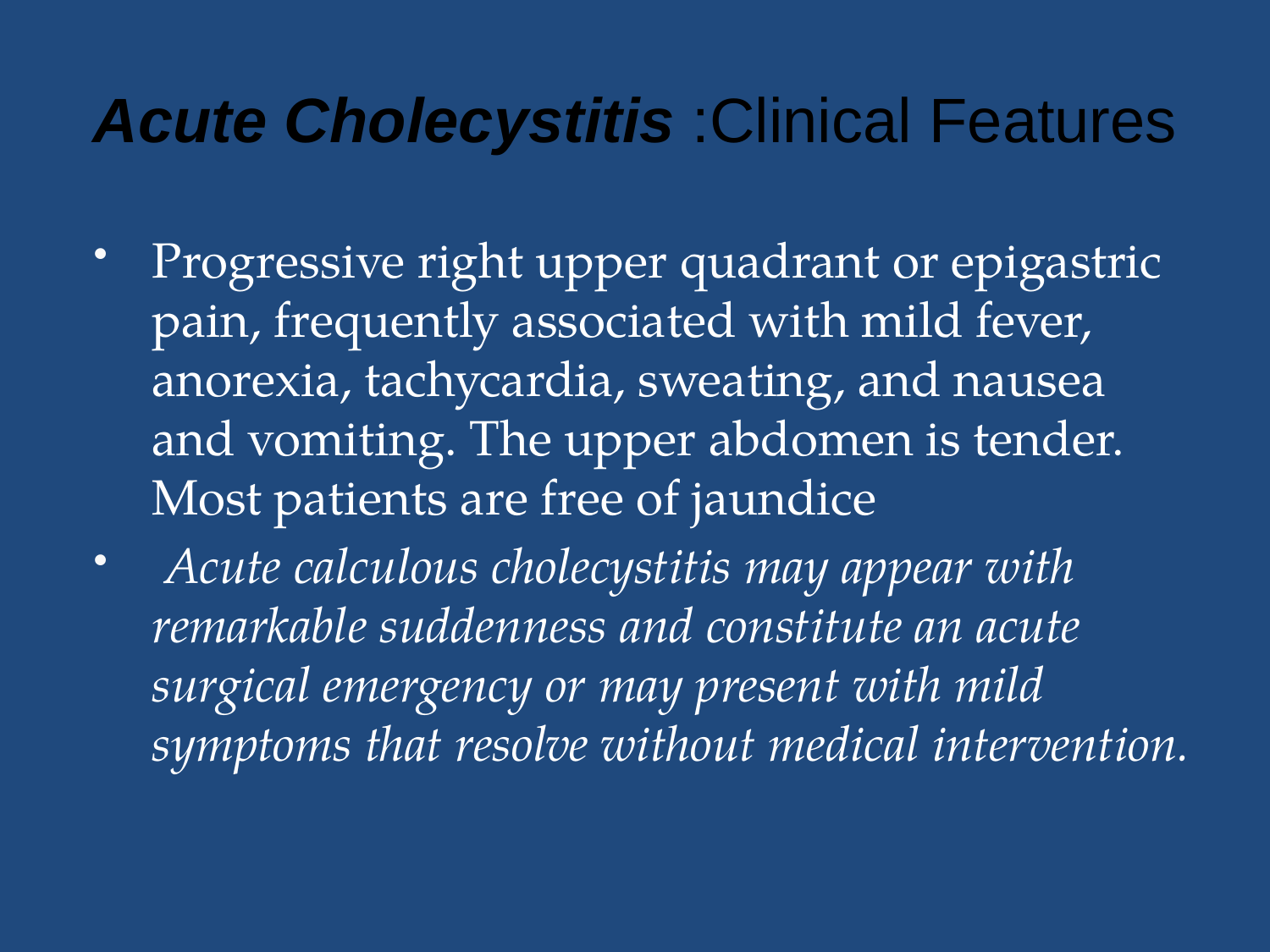

# Acute Cholecystitis :Clinical Features
Progressive right upper quadrant or epigastric pain, frequently associated with mild fever, anorexia, tachycardia, sweating, and nausea and vomiting. The upper abdomen is tender. Most patients are free of jaundice
 Acute calculous cholecystitis may appear with remarkable suddenness and constitute an acute surgical emergency or may present with mild symptoms that resolve without medical intervention.